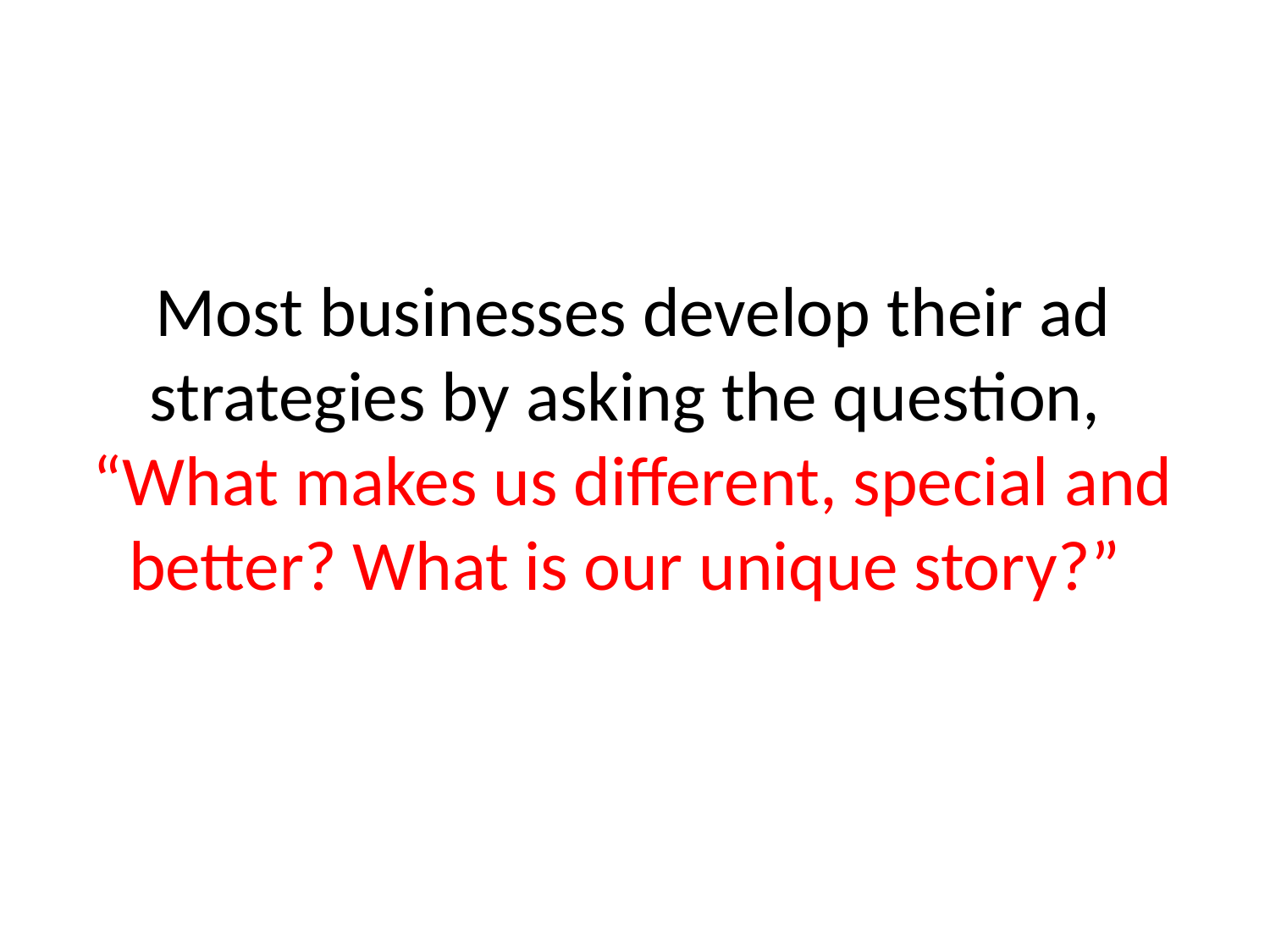

Most businesses develop their ad strategies by asking the question,
“What makes us different, special and better? What is our unique story?”